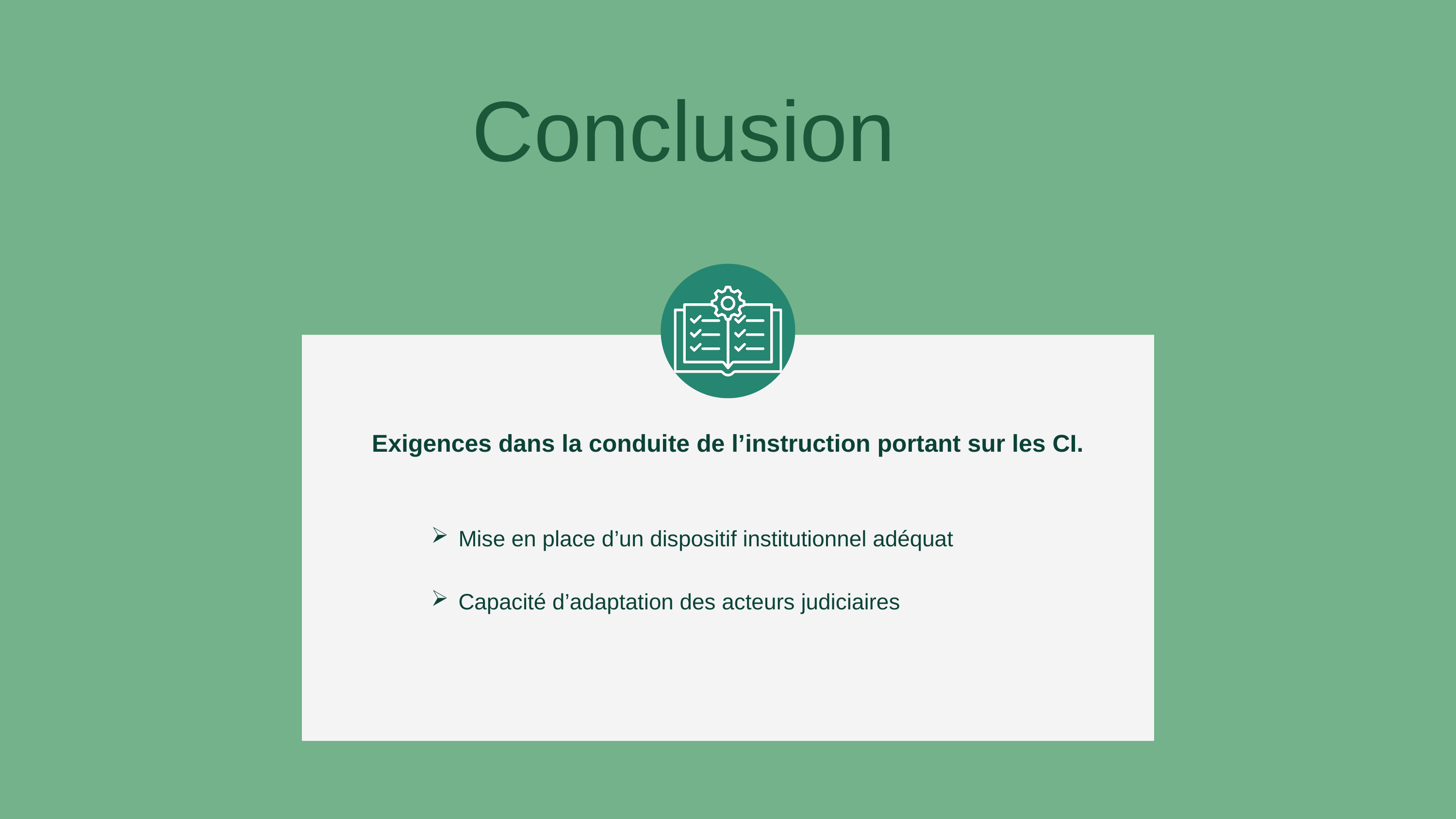

Conclusion

Exigences dans la conduite de l’instruction portant sur les CI.

Mise en place d’un dispositif institutionnel adéquat

Capacité d’adaptation des acteurs judiciaires